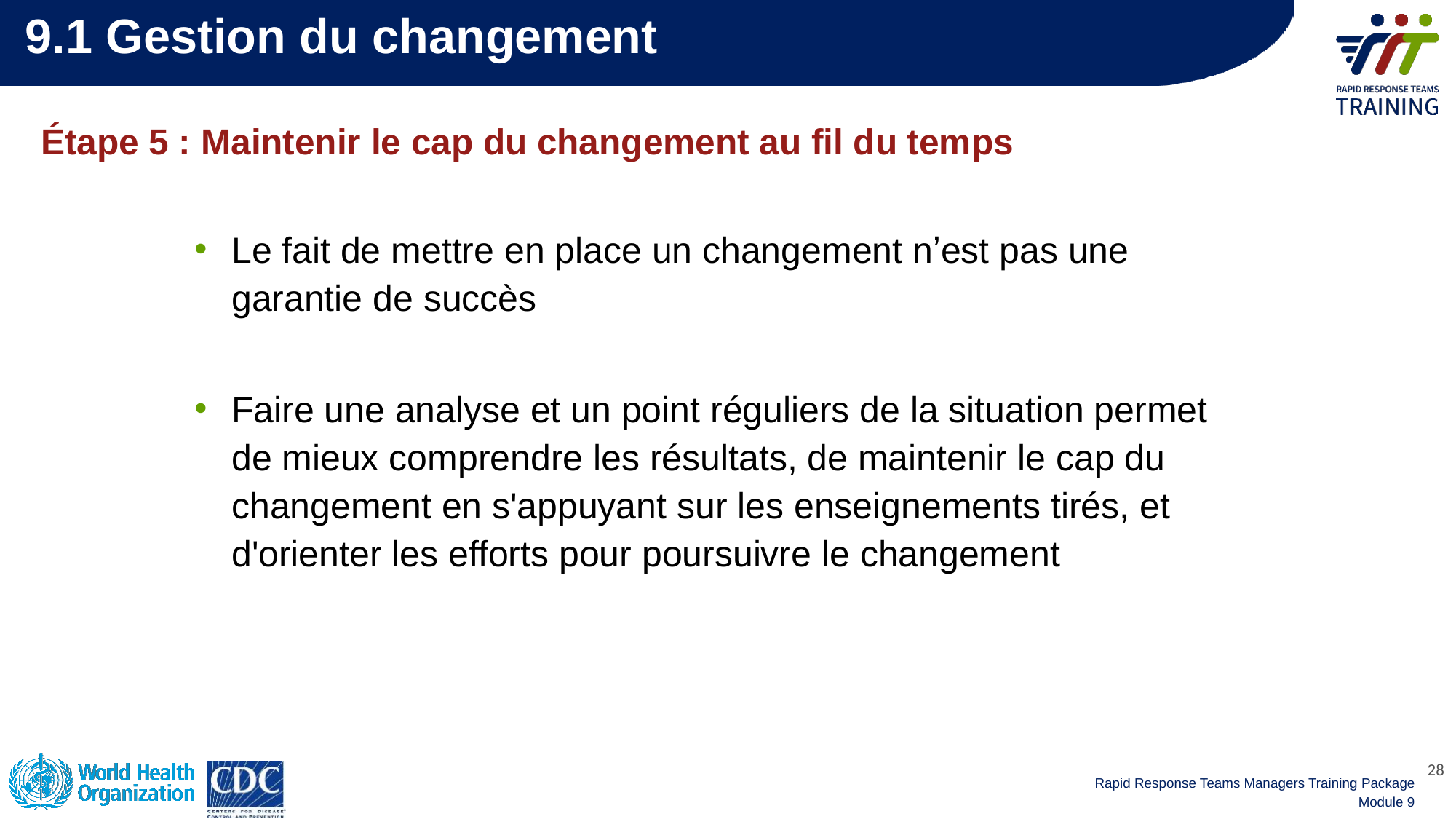

9.1 Gestion du changement
# Étape 5 : Maintenir le cap du changement au fil du temps
Le fait de mettre en place un changement nʼest pas une garantie de succès

Faire une analyse et un point réguliers de la situation permet de mieux comprendre les résultats, de maintenir le cap du changement en s'appuyant sur les enseignements tirés, et d'orienter les efforts pour poursuivre le changement
28